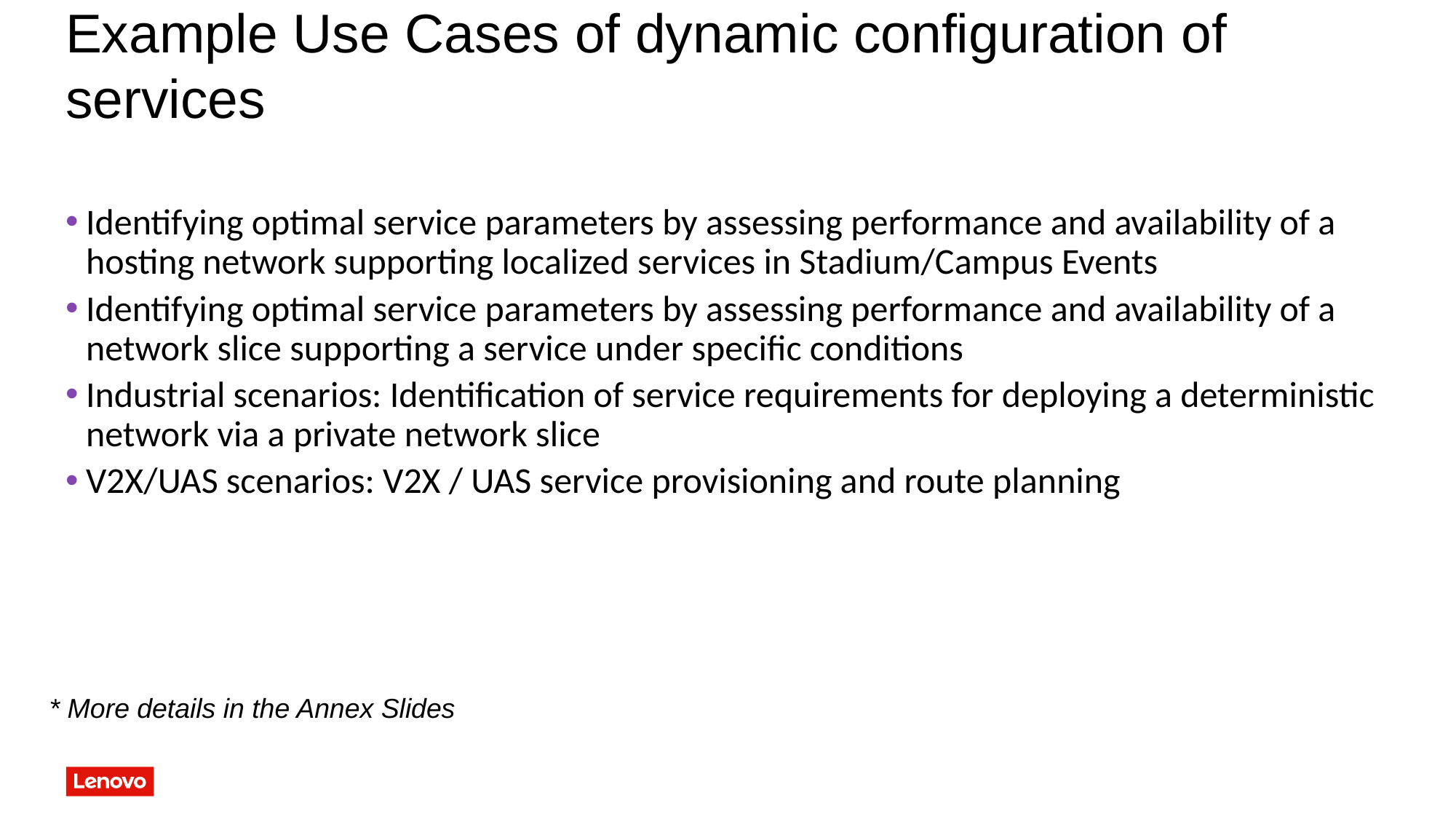

# Example Use Cases of dynamic configuration of services
Identifying optimal service parameters by assessing performance and availability of a hosting network supporting localized services in Stadium/Campus Events
Identifying optimal service parameters by assessing performance and availability of a network slice supporting a service under specific conditions
Industrial scenarios: Identification of service requirements for deploying a deterministic network via a private network slice
V2X/UAS scenarios: V2X / UAS service provisioning and route planning
* More details in the Annex Slides